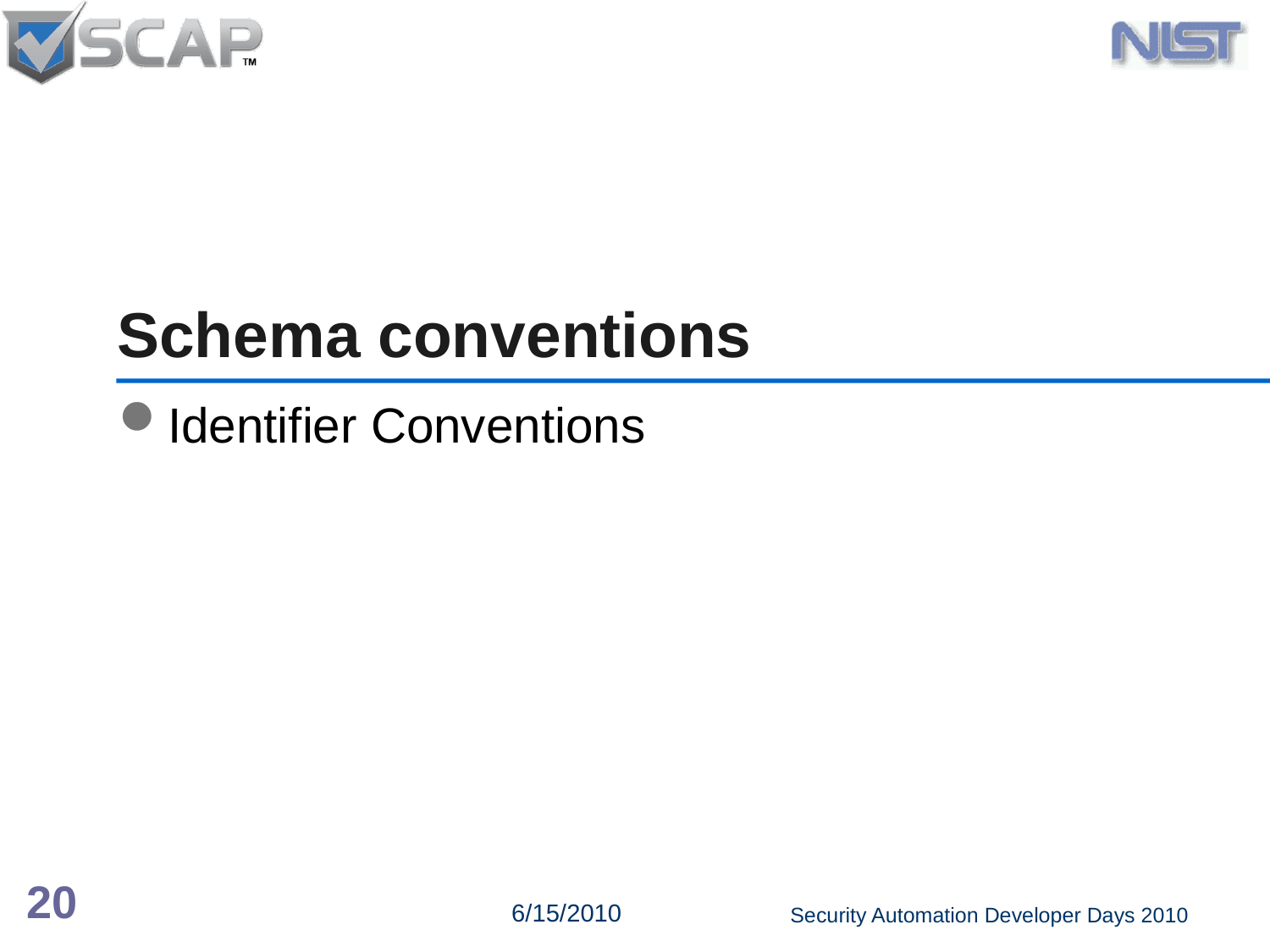

# Schema conventions
Identifier Conventions
20
6/15/2010
Security Automation Developer Days 2010